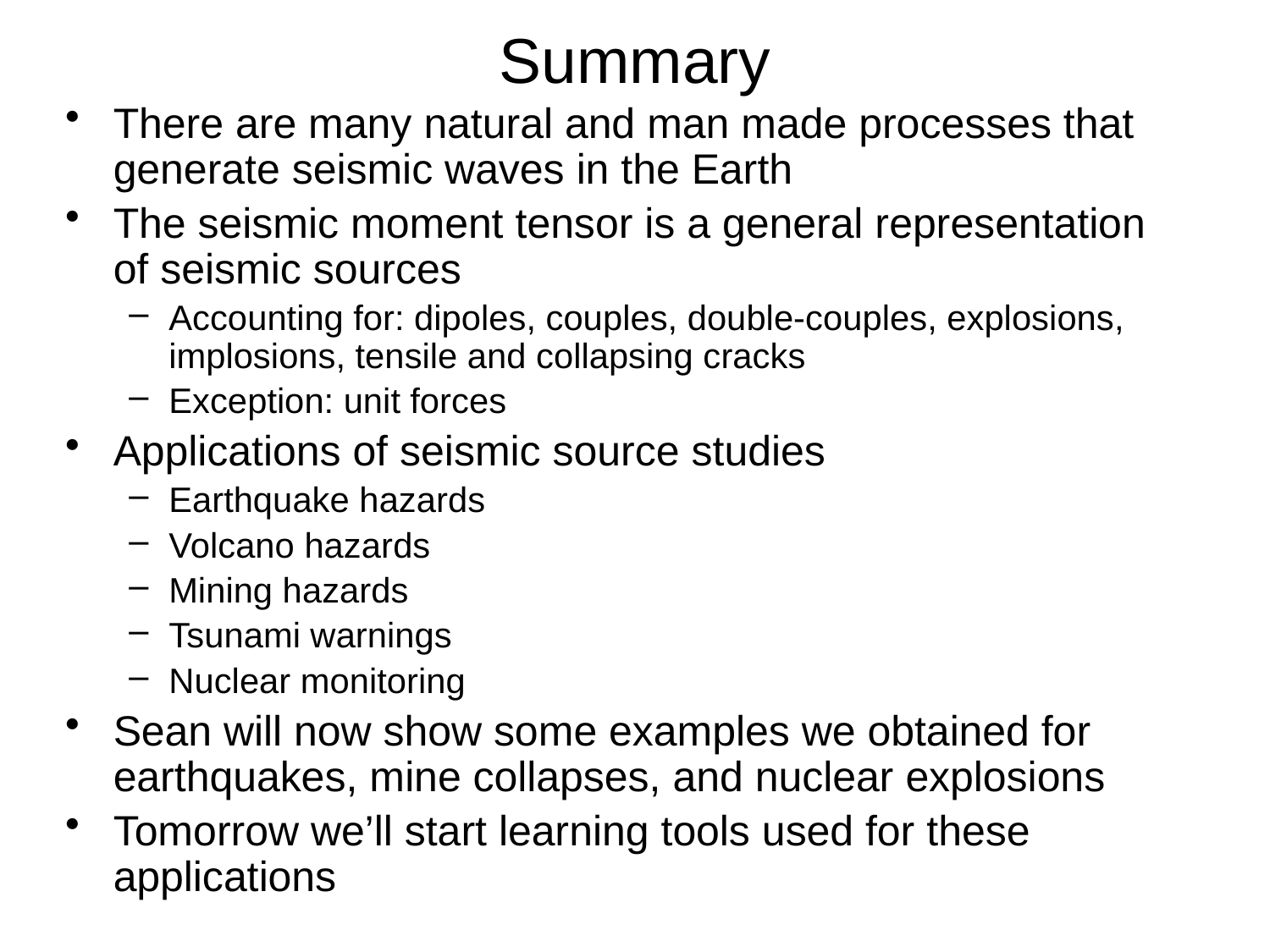

# Summary
There are many natural and man made processes that generate seismic waves in the Earth
The seismic moment tensor is a general representation of seismic sources
Accounting for: dipoles, couples, double-couples, explosions, implosions, tensile and collapsing cracks
Exception: unit forces
Applications of seismic source studies
Earthquake hazards
Volcano hazards
Mining hazards
Tsunami warnings
Nuclear monitoring
Sean will now show some examples we obtained for earthquakes, mine collapses, and nuclear explosions
Tomorrow we’ll start learning tools used for these applications